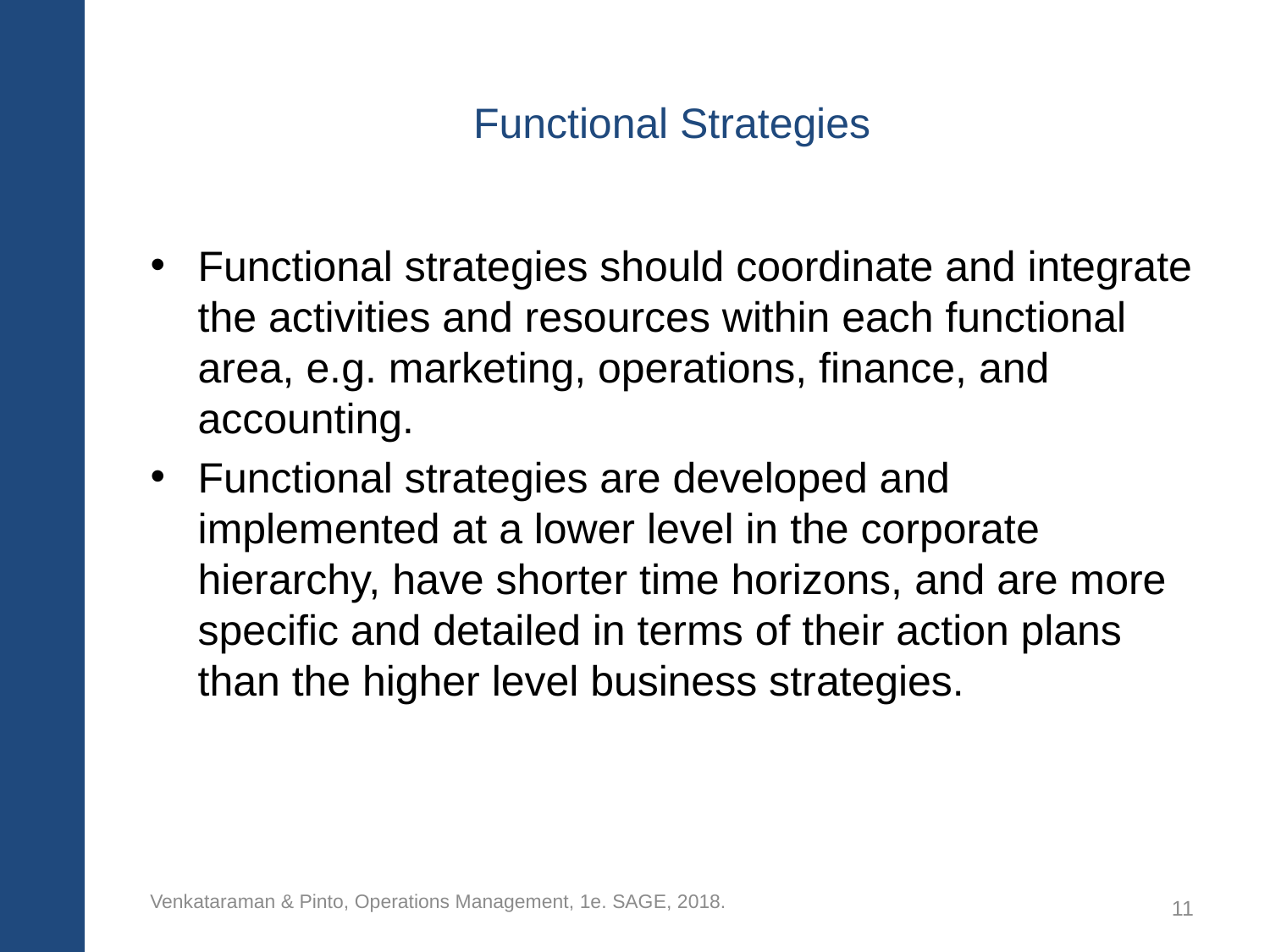

# Functional Strategies
Functional strategies should coordinate and integrate the activities and resources within each functional area, e.g. marketing, operations, finance, and accounting.
Functional strategies are developed and implemented at a lower level in the corporate hierarchy, have shorter time horizons, and are more specific and detailed in terms of their action plans than the higher level business strategies.
Venkataraman & Pinto, Operations Management, 1e. SAGE, 2018.
11